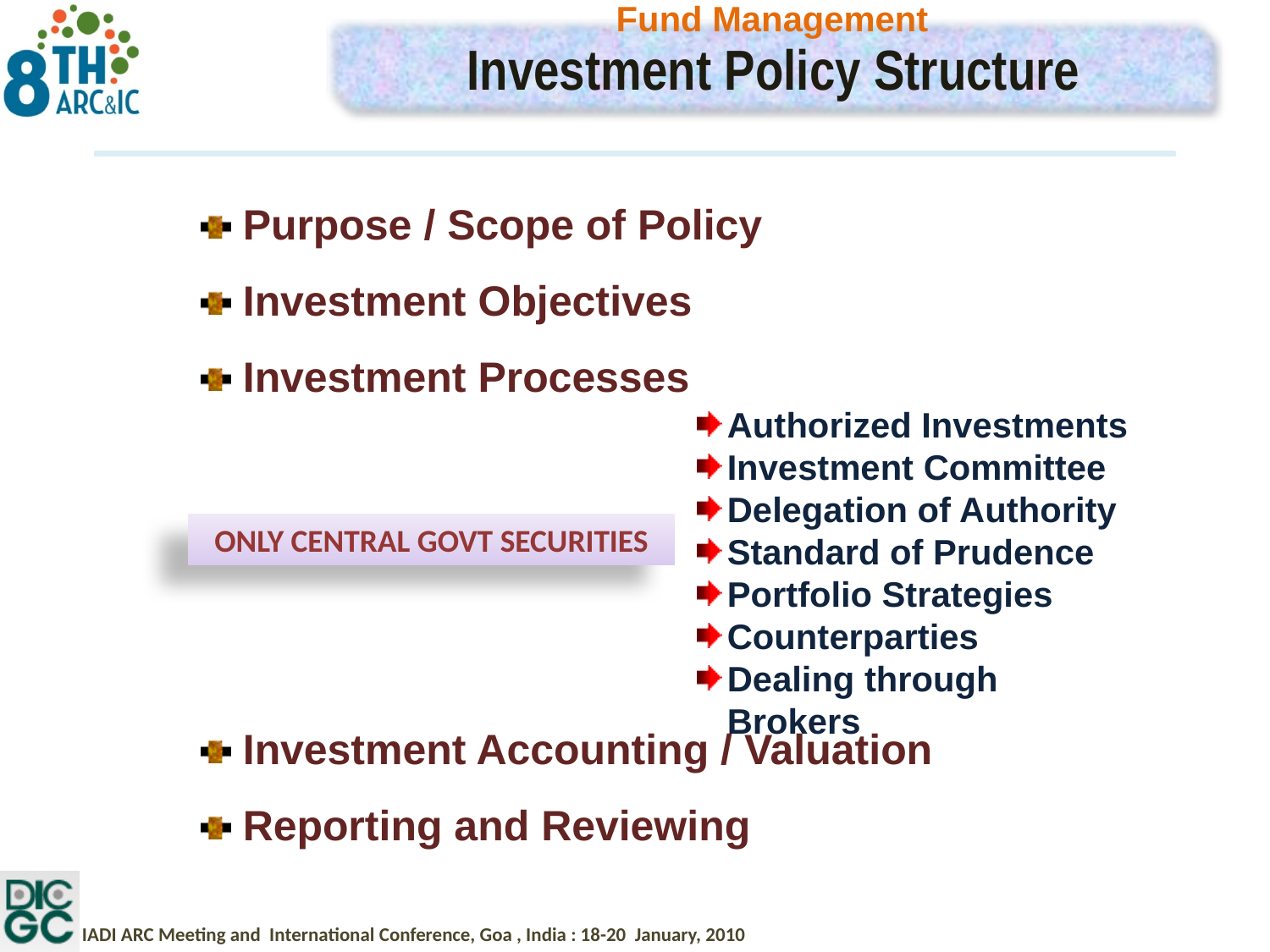

Fund Management
Investment Policy Structure

 Purpose / Scope of Policy
 Investment Objectives
 Investment Processes

 Investment Accounting / Valuation
 Reporting and Reviewing
Authorized Investments
Investment Committee
Delegation of Authority
Standard of Prudence
Portfolio Strategies
Counterparties
Dealing through Brokers
ONLY CENTRAL GOVT SECURITIES